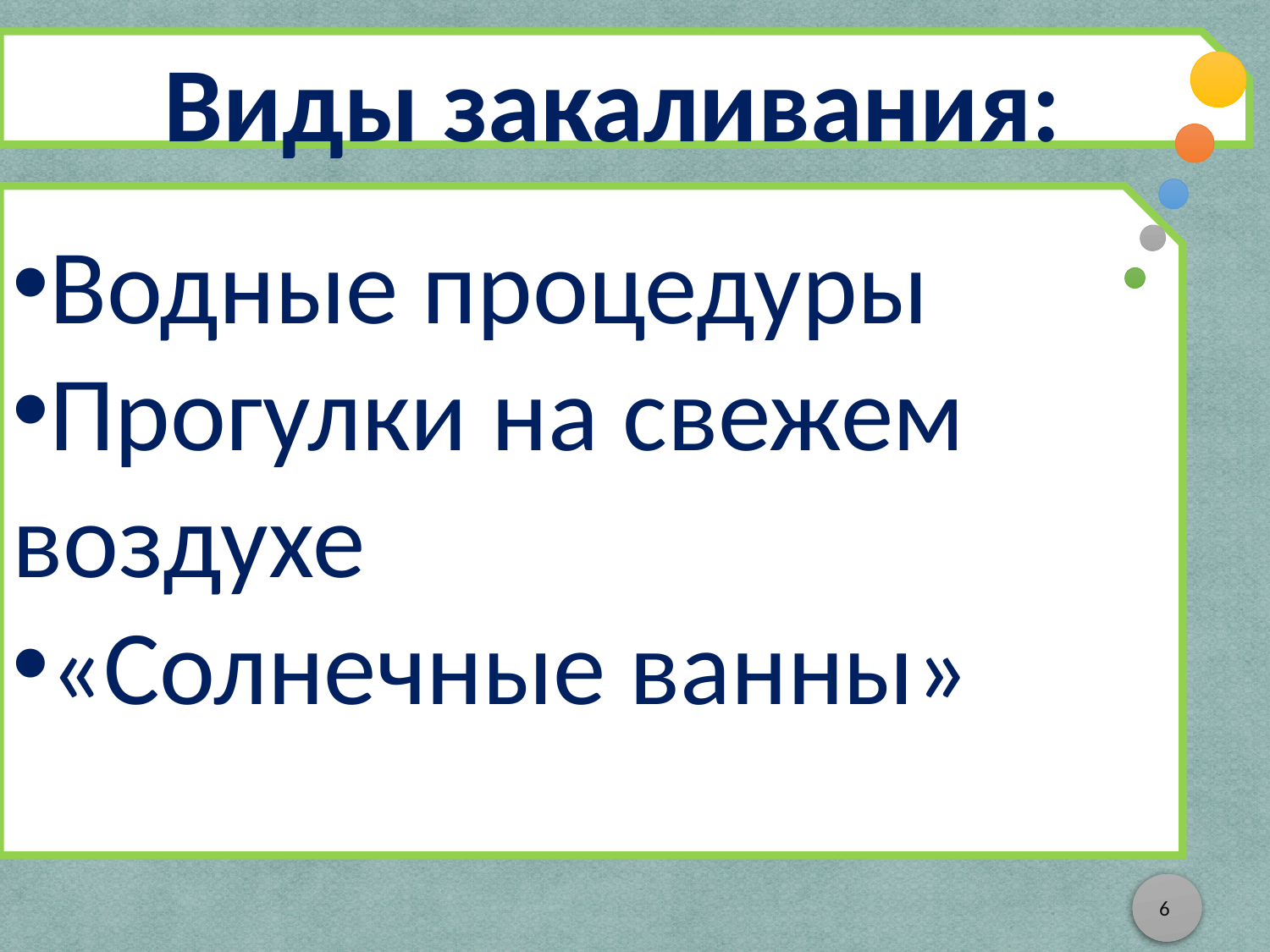

Виды закаливания:

Водные процедуры
Прогулки на свежем воздухе
«Солнечные ванны»

6